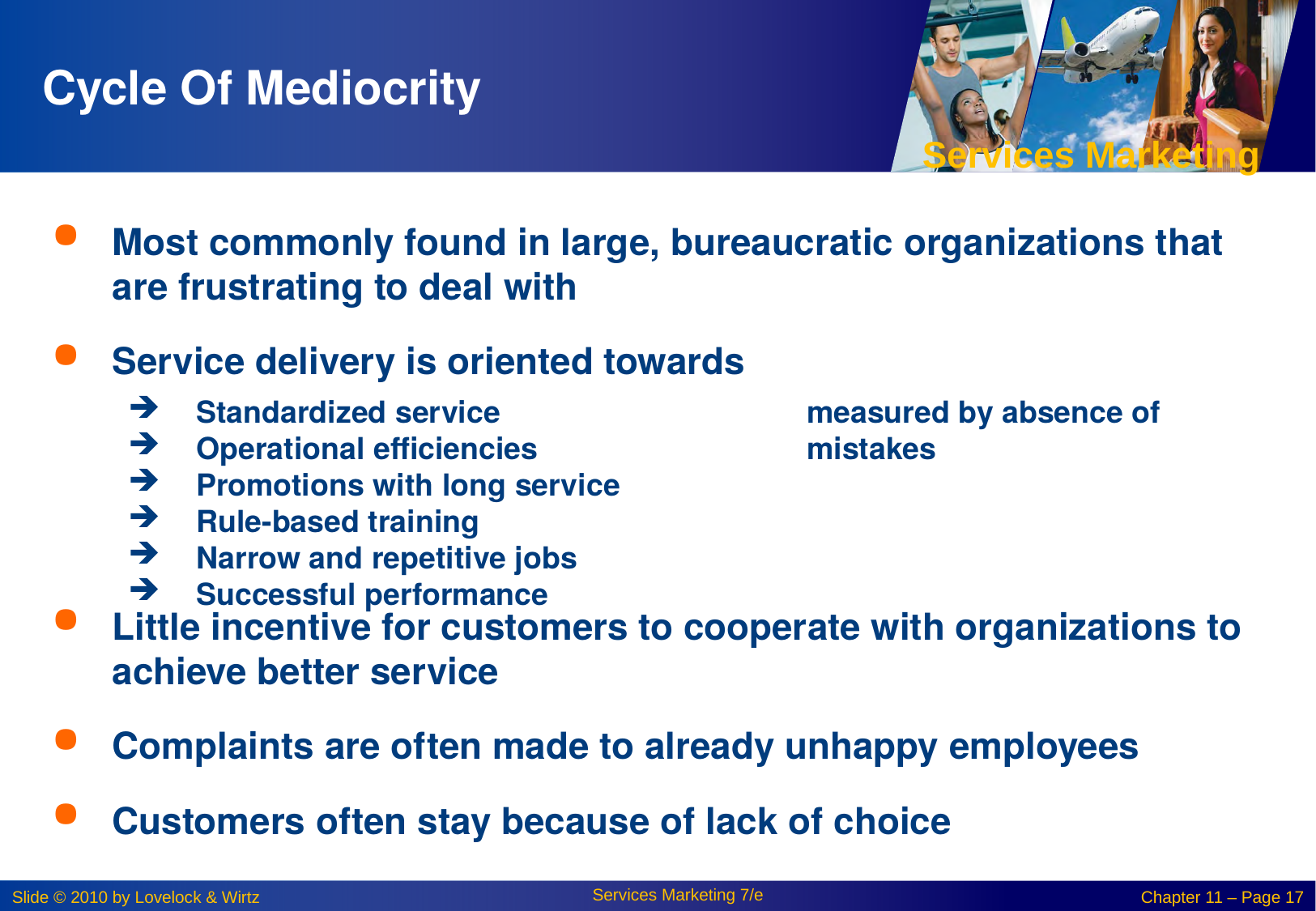

# Cycle Of Mediocrity
Most commonly found in large, bureaucratic organizations that are frustrating to deal with
Service delivery is oriented towards
Standardized service
Operational efficiencies
Promotions with long service
Rule-based training
Narrow and repetitive jobs
Successful performance measured by absence of mistakes

Little incentive for customers to cooperate with organizations to achieve better service
Complaints are often made to already unhappy employees
Customers often stay because of lack of choice